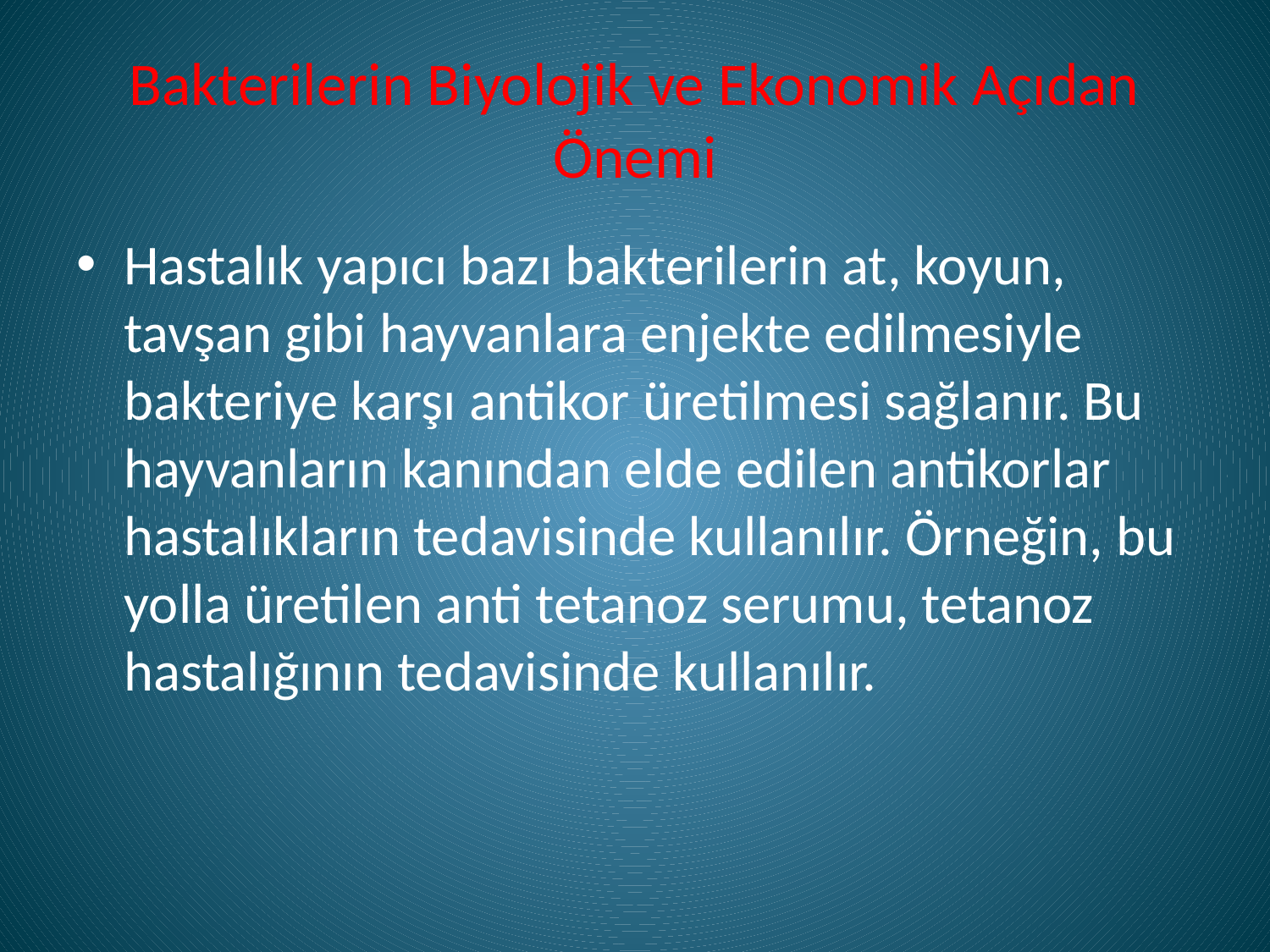

# Bakterilerin Biyolojik ve Ekonomik Açıdan Önemi
Hastalık yapıcı bazı bakterilerin at, koyun, tavşan gibi hayvanlara enjekte edilmesiyle bakteriye karşı antikor üretilmesi sağlanır. Bu hayvanların kanından elde edilen antikorlar hastalıkların tedavisinde kullanılır. Örneğin, bu yolla üretilen anti tetanoz serumu, tetanoz hastalığının tedavisinde kullanılır.